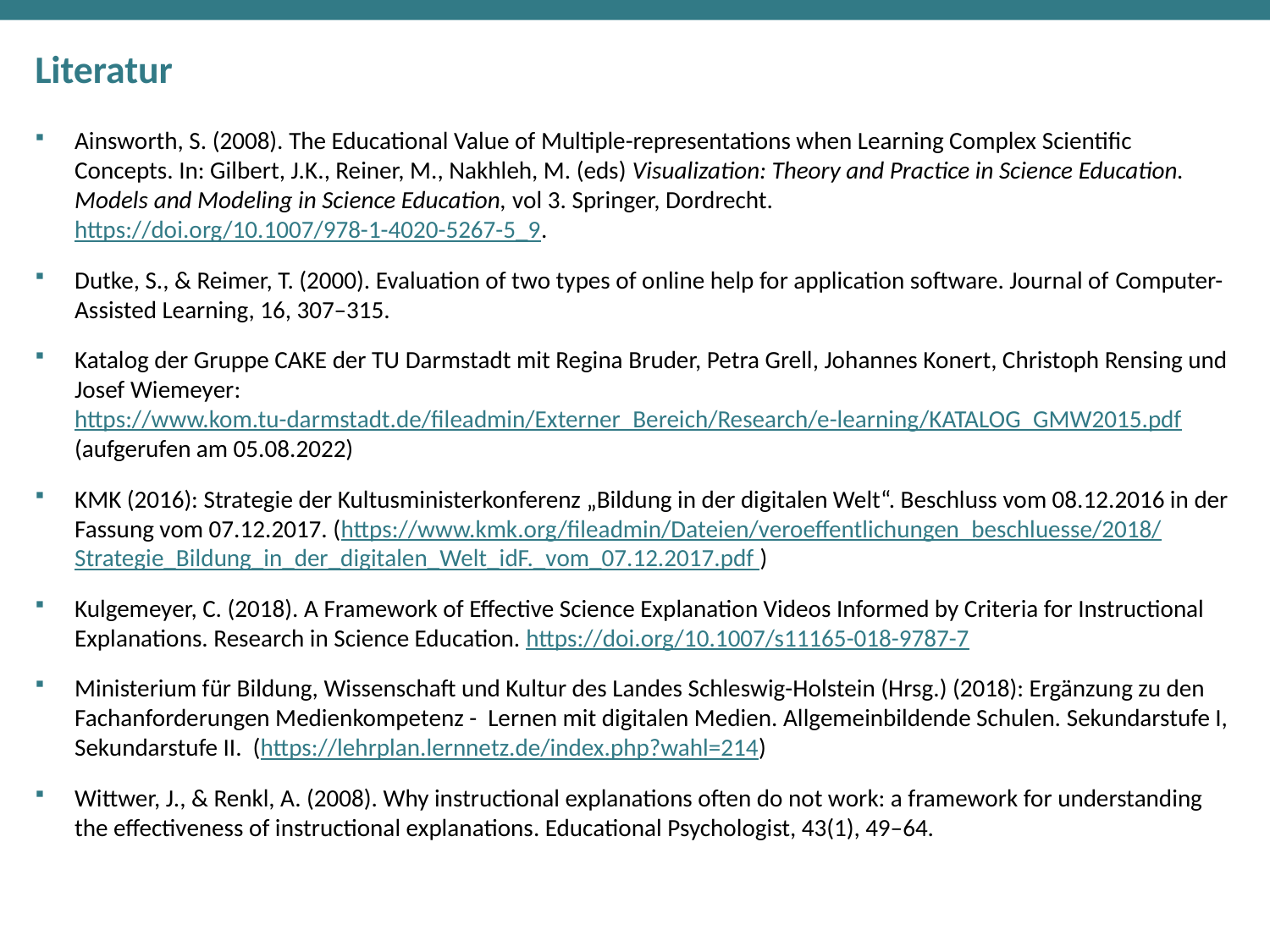

# Literatur
Ainsworth, S. (2008). The Educational Value of Multiple-representations when Learning Complex Scientific Concepts. In: Gilbert, J.K., Reiner, M., Nakhleh, M. (eds) Visualization: Theory and Practice in Science Education. Models and Modeling in Science Education, vol 3. Springer, Dordrecht. https://doi.org/10.1007/978-1-4020-5267-5_9.
Dutke, S., & Reimer, T. (2000). Evaluation of two types of online help for application software. Journal of Computer-Assisted Learning, 16, 307–315.
Katalog der Gruppe CAKE der TU Darmstadt mit Regina Bruder, Petra Grell, Johannes Konert, Christoph Rensing und Josef Wiemeyer: https://www.kom.tu-darmstadt.de/fileadmin/Externer_Bereich/Research/e-learning/KATALOG_GMW2015.pdf (aufgerufen am 05.08.2022)
KMK (2016): Strategie der Kultusministerkonferenz „Bildung in der digitalen Welt“. Beschluss vom 08.12.2016 in der Fassung vom 07.12.2017. (https://www.kmk.org/fileadmin/Dateien/veroeffentlichungen_beschluesse/2018/Strategie_Bildung_in_der_digitalen_Welt_idF._vom_07.12.2017.pdf )
Kulgemeyer, C. (2018). A Framework of Effective Science Explanation Videos Informed by Criteria for Instructional Explanations. Research in Science Education. https://doi.org/10.1007/s11165-018-9787-7
Ministerium für Bildung, Wissenschaft und Kultur des Landes Schleswig-Holstein (Hrsg.) (2018): Ergänzung zu den Fachanforderungen Medienkompetenz -  Lernen mit digitalen Medien. Allgemeinbildende Schulen. Sekundarstufe I, Sekundarstufe II.  (https://lehrplan.lernnetz.de/index.php?wahl=214)
Wittwer, J., & Renkl, A. (2008). Why instructional explanations often do not work: a framework for understanding the effectiveness of instructional explanations. Educational Psychologist, 43(1), 49–64.